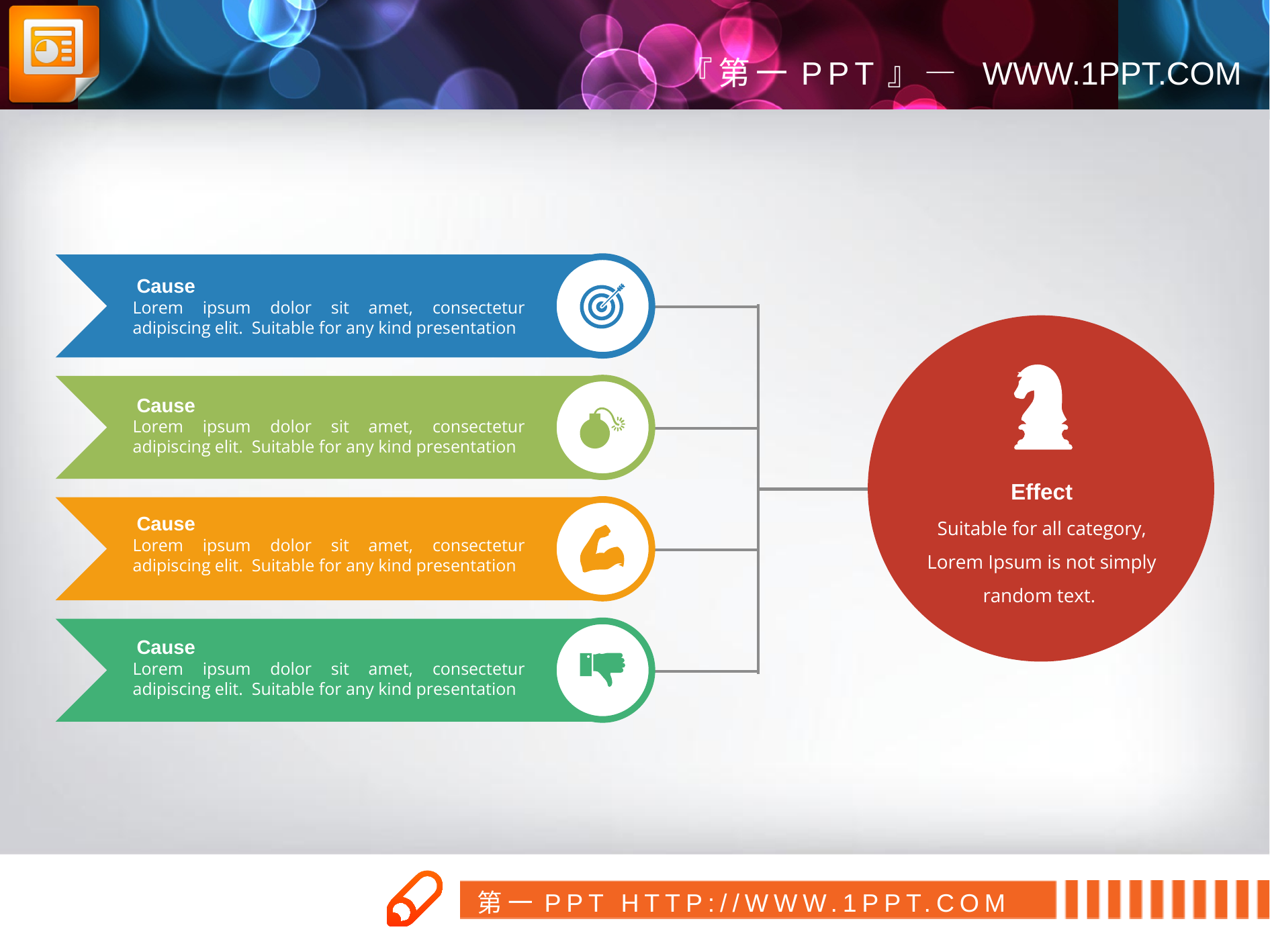

Cause

Lorem ipsum dolor sit amet, consectetur adipiscing elit.  Suitable for any kind presentation

Cause

Lorem ipsum dolor sit amet, consectetur adipiscing elit.  Suitable for any kind presentation
Effect

Suitable for all category, Lorem Ipsum is not simply random text.
Cause

Lorem ipsum dolor sit amet, consectetur adipiscing elit.  Suitable for any kind presentation

Cause

Lorem ipsum dolor sit amet, consectetur adipiscing elit.  Suitable for any kind presentation